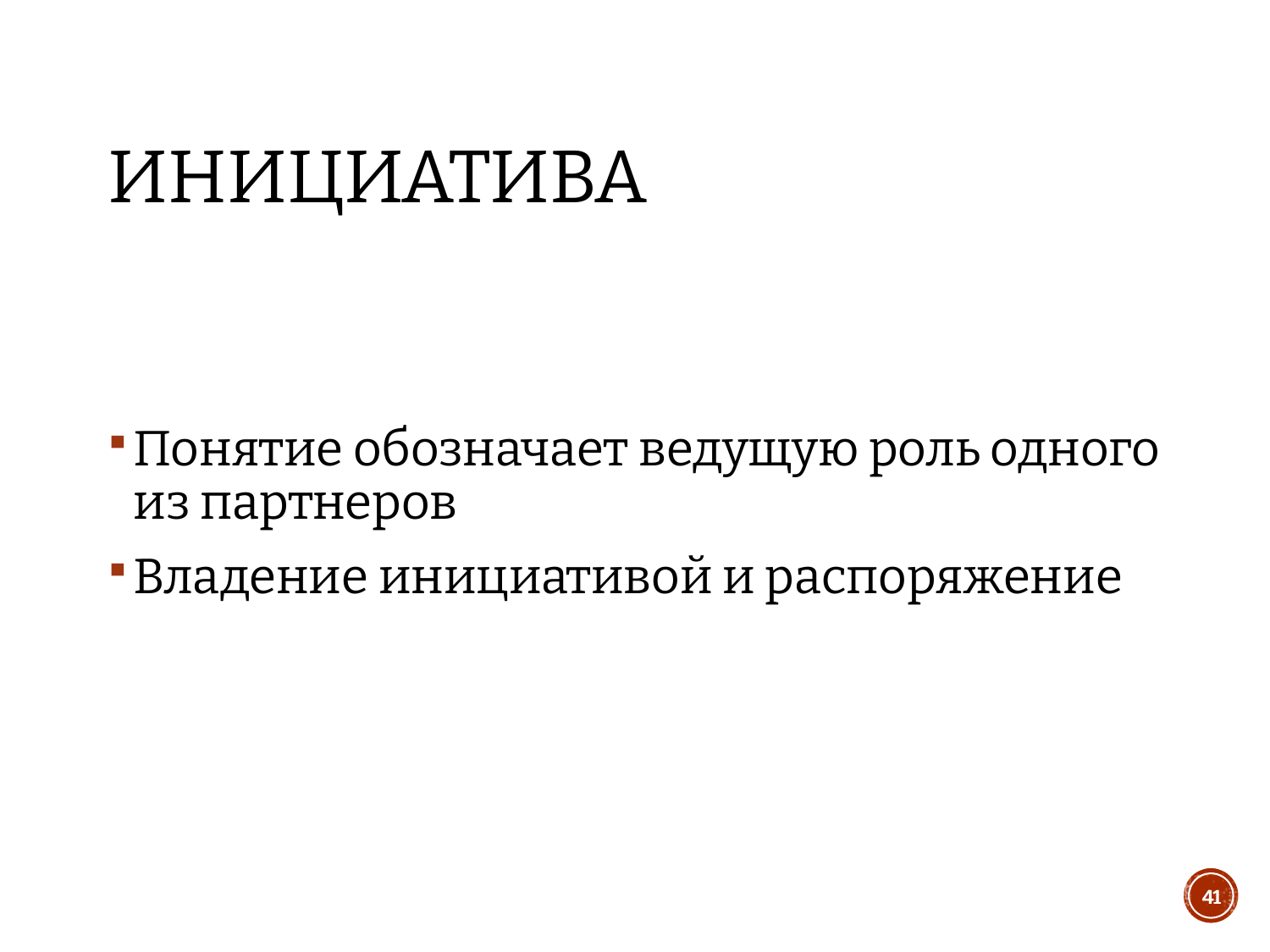

# Инициатива

Понятие обозначает ведущую роль одного из партнеров
Владение инициативой и распоряжение
41